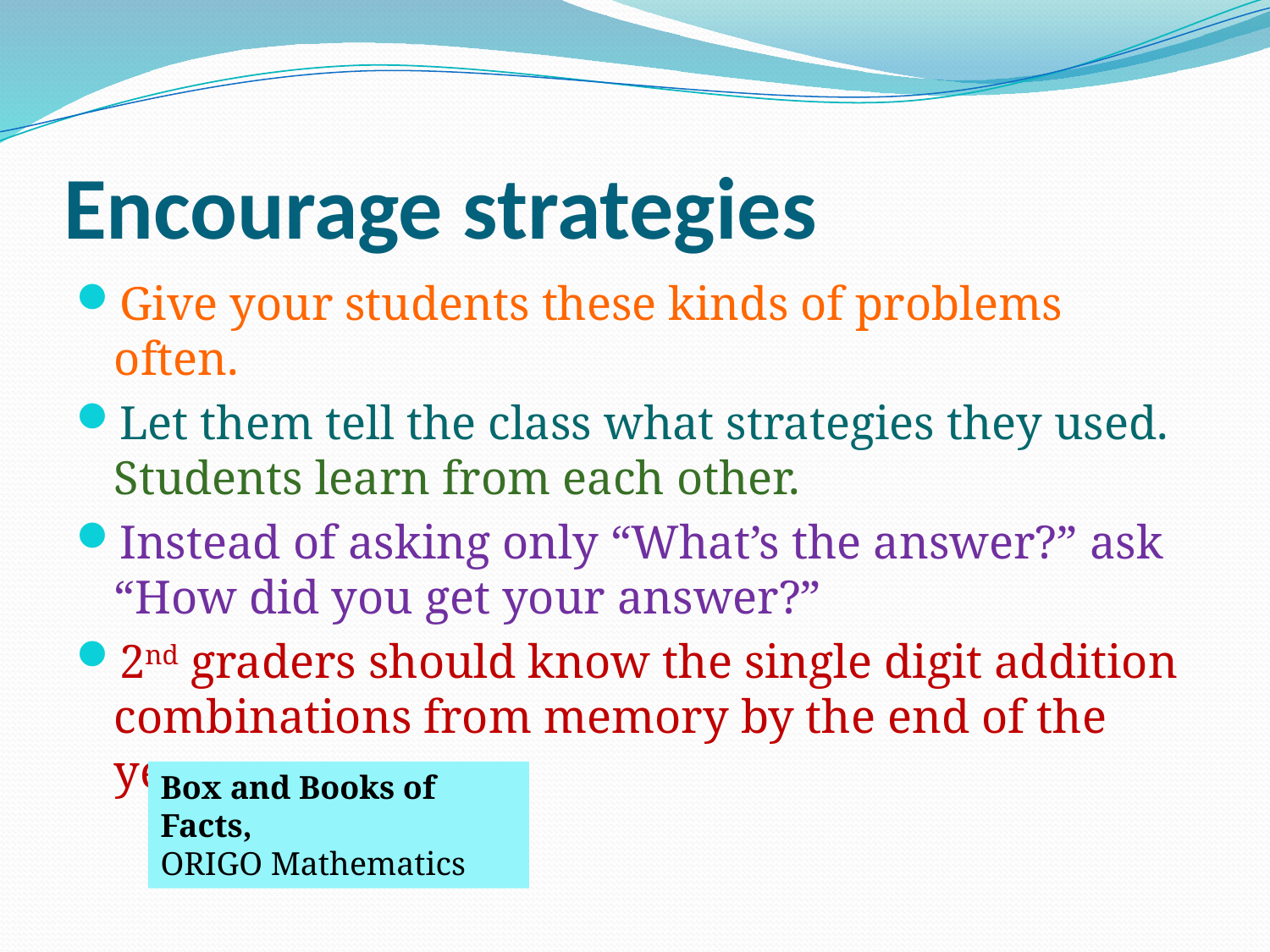

# Encourage strategies
Give your students these kinds of problems often.
Let them tell the class what strategies they used. Students learn from each other.
Instead of asking only “What’s the answer?” ask “How did you get your answer?”
2nd graders should know the single digit addition combinations from memory by the end of the year.
Box and Books of Facts,
ORIGO Mathematics